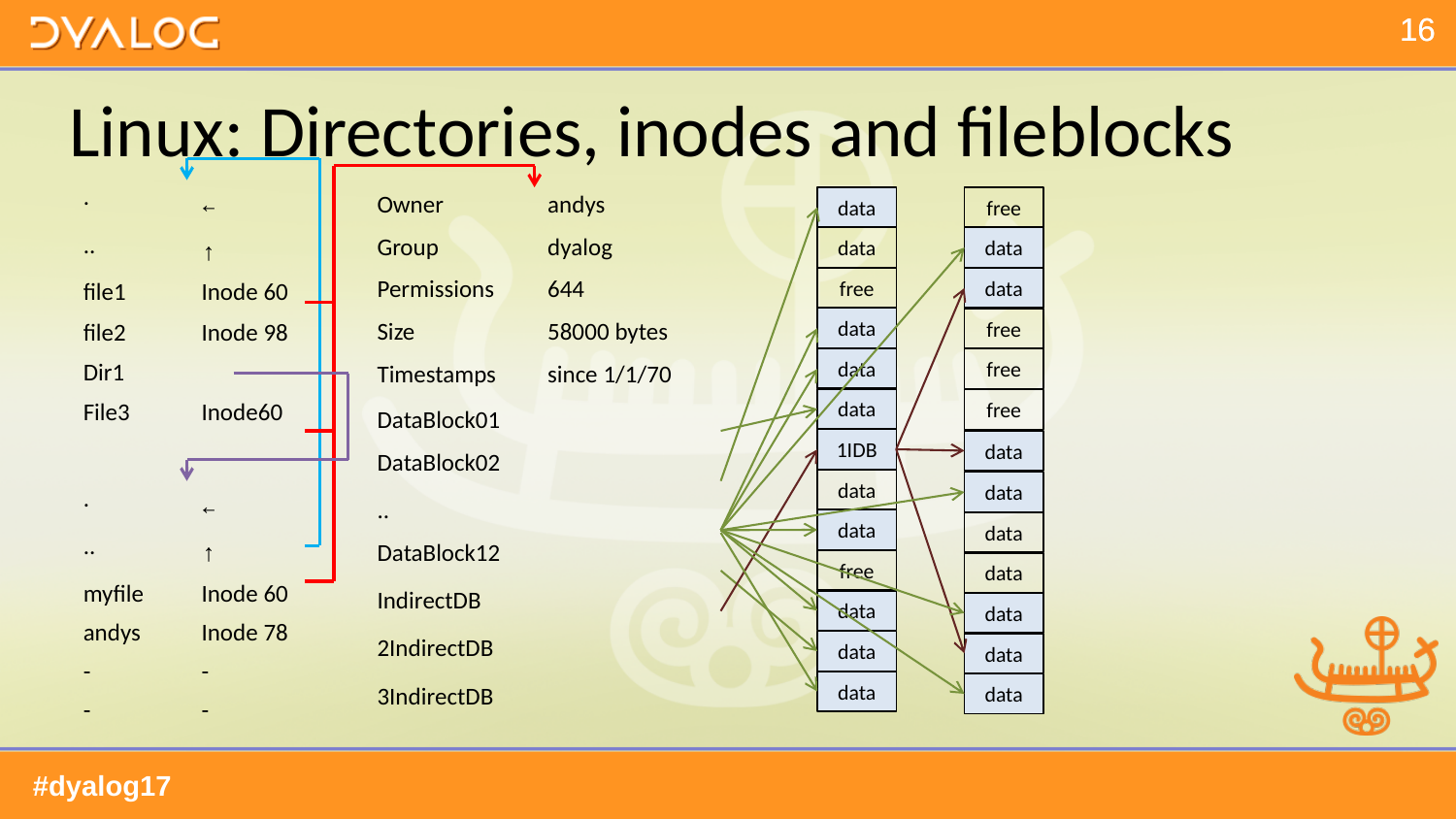

# Linux: Directories, inodes and fileblocks
| . | ← |
| --- | --- |
| .. | ↑ |
| file1 | Inode 60 |
| file2 | Inode 98 |
| Dir1 |  |
| File3 | Inode60 |
| Owner | andys |
| --- | --- |
| Group | dyalog |
| Permissions | 644 |
| Size | 58000 bytes |
| Timestamps | since 1/1/70 |
| DataBlock01 |  |
| DataBlock02 |  |
| .. |  |
| DataBlock12 |  |
| IndirectDB |  |
| 2IndirectDB |  |
| 3IndirectDB |  |
data
free
data
data
free
data
data
free
data
free
data
free
1IDB
data
data
data
| . | ← |
| --- | --- |
| .. | ↑ |
| myfile | Inode 60 |
| andys | Inode 78 |
| - | - |
| - | - |
data
data
free
data
data
data
data
data
data
data